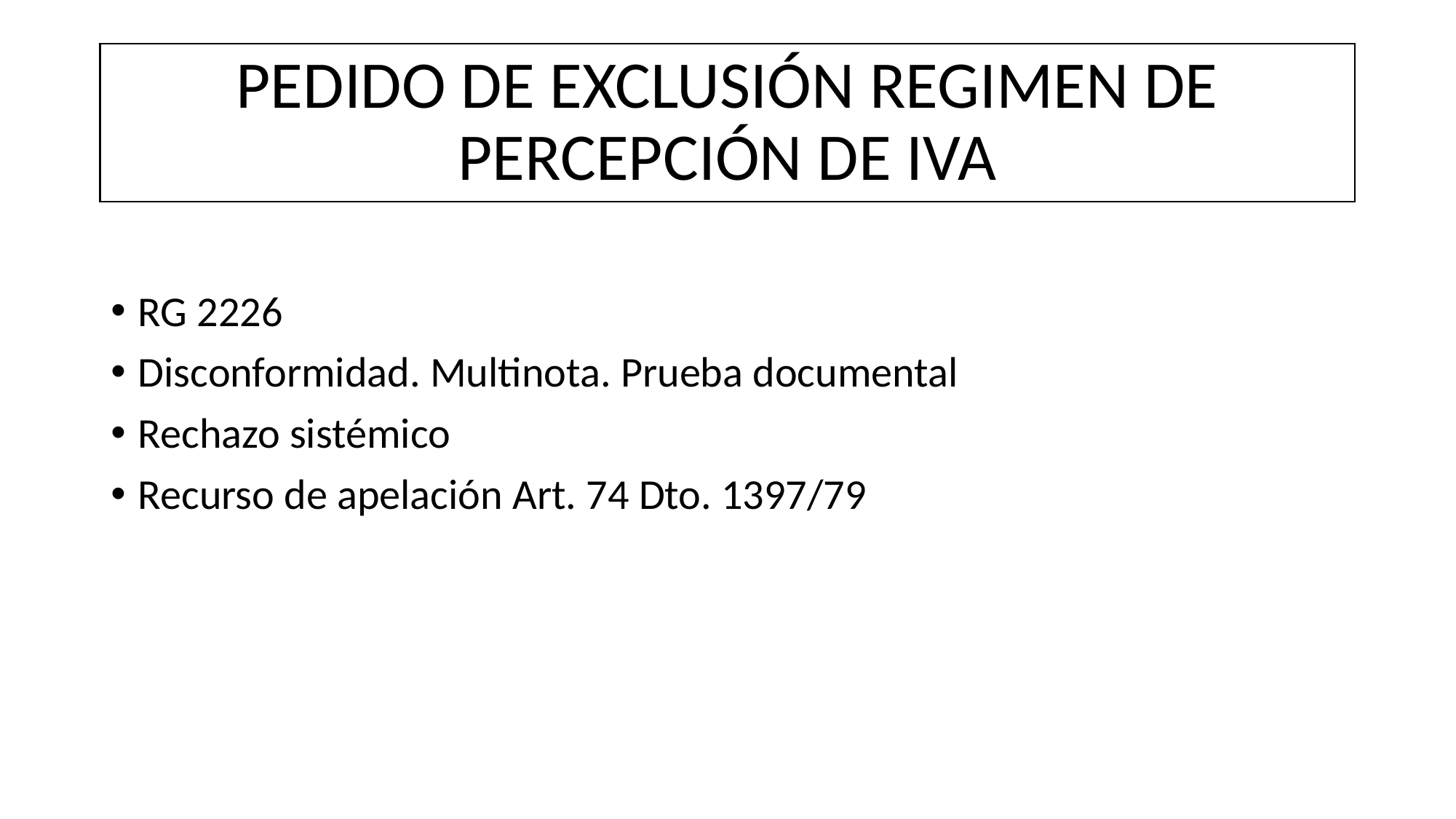

# PEDIDO DE EXCLUSIÓN REGIMEN DE PERCEPCIÓN DE IVA

RG 2226
Disconformidad. Multinota. Prueba documental
Rechazo sistémico
Recurso de apelación Art. 74 Dto. 1397/79